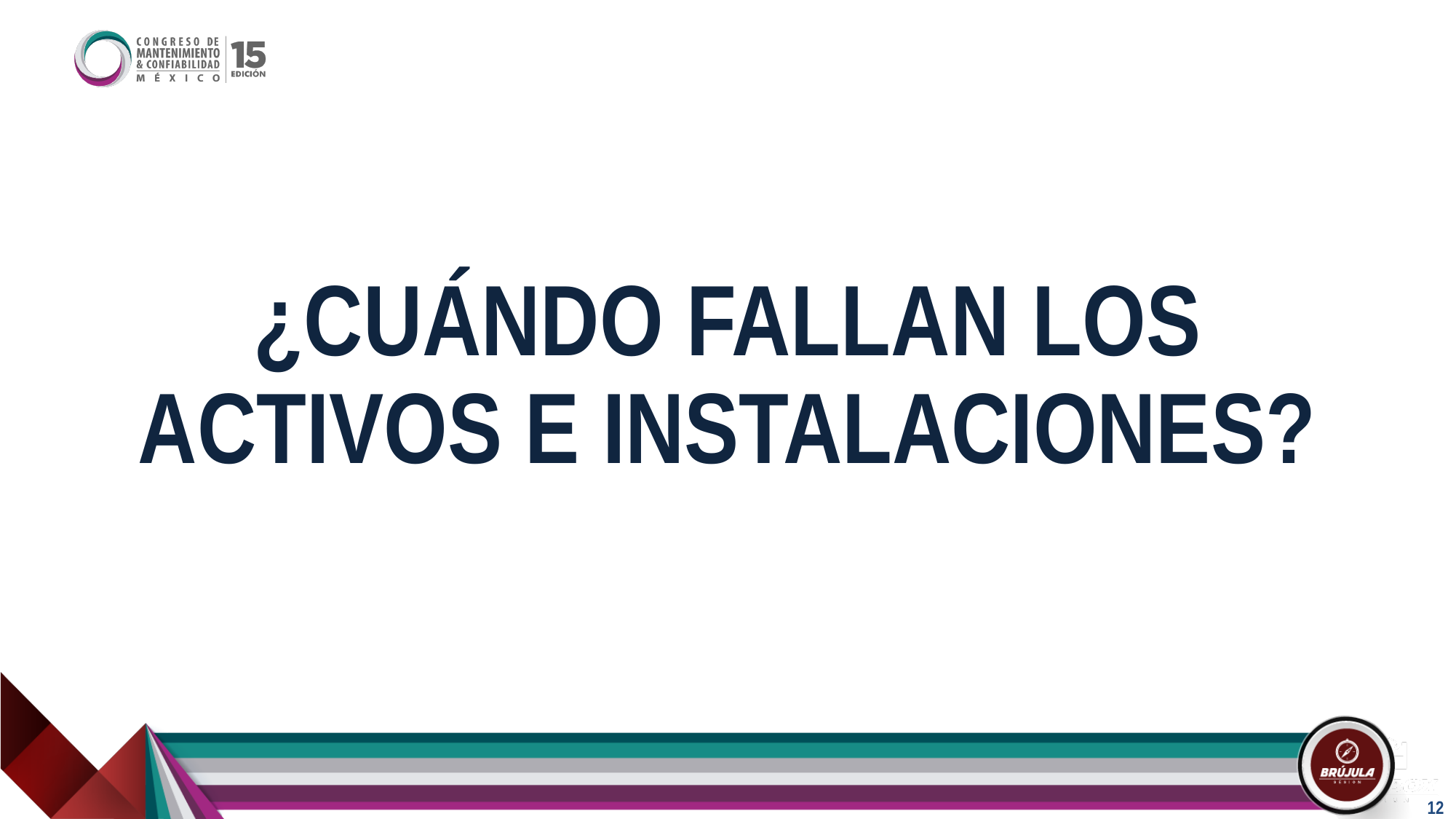

# ¿CUÁNDO FALLAN LOS ACTIVOS E INSTALACIONES?
12